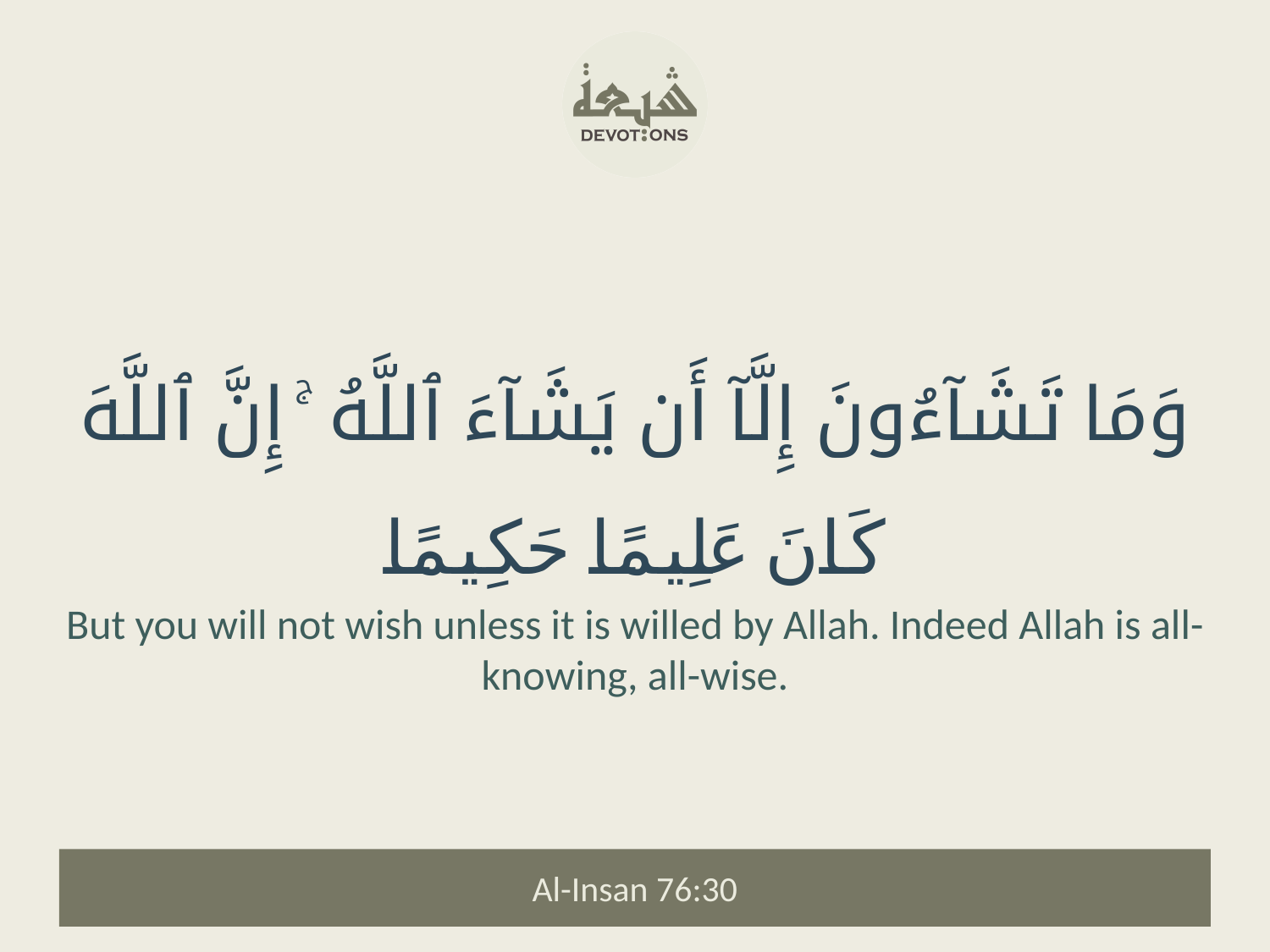

وَمَا تَشَآءُونَ إِلَّآ أَن يَشَآءَ ٱللَّهُ ۚ إِنَّ ٱللَّهَ كَانَ عَلِيمًا حَكِيمًا
But you will not wish unless it is willed by Allah. Indeed Allah is all-knowing, all-wise.
Al-Insan 76:30